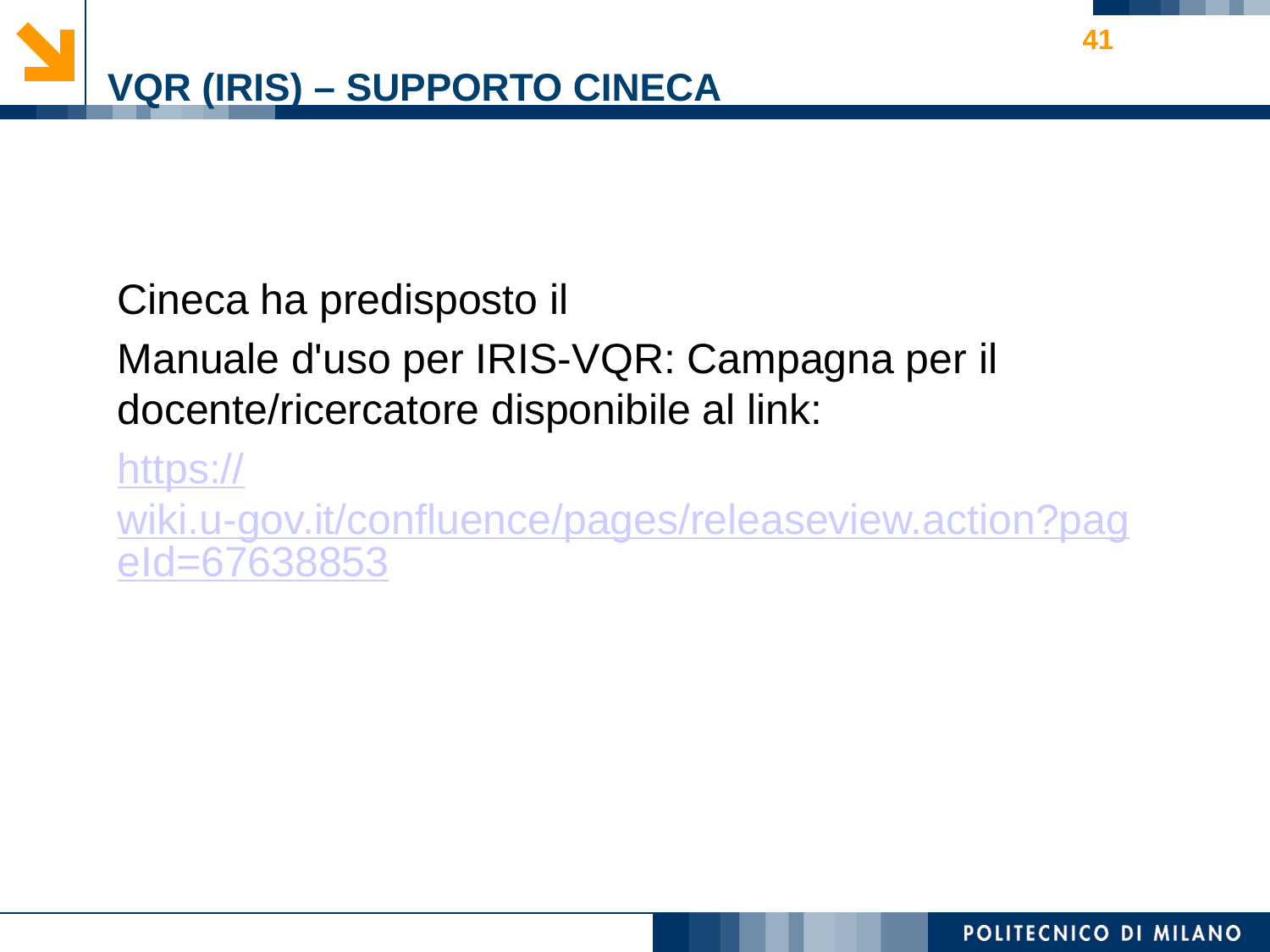

VQR (IRIS) – supporto cineca
41
Cineca ha predisposto il
Manuale d'uso per IRIS-VQR: Campagna per il docente/ricercatore disponibile al link:
https://wiki.u-gov.it/confluence/pages/releaseview.action?pageId=67638853